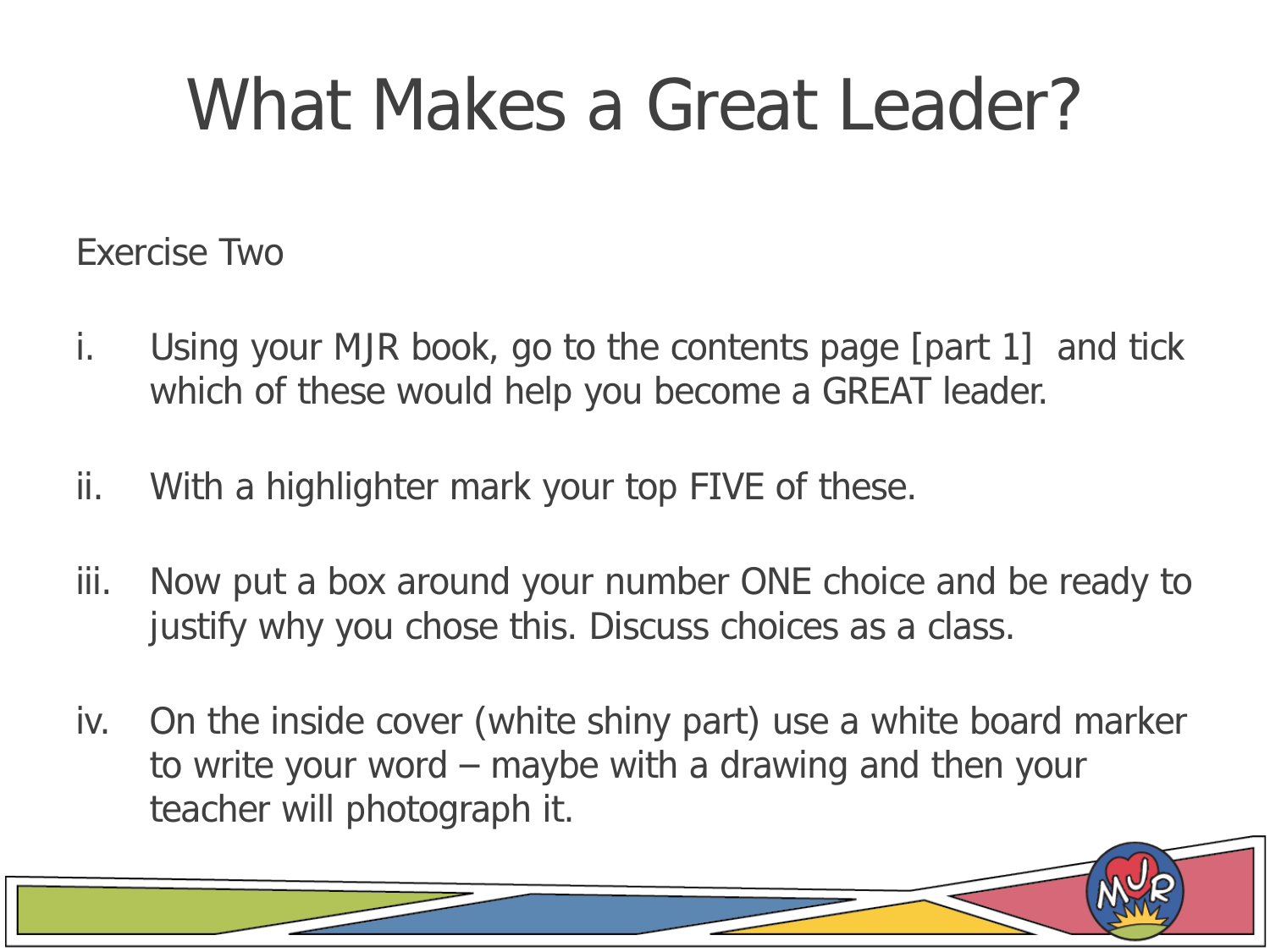

# What Makes a Great Leader?
Exercise Two
Using your MJR book, go to the contents page [part 1]  and tick which of these would help you become a GREAT leader.
With a highlighter mark your top FIVE of these.
Now put a box around your number ONE choice and be ready to justify why you chose this. Discuss choices as a class.
On the inside cover (white shiny part) use a white board marker to write your word – maybe with a drawing and then your teacher will photograph it.